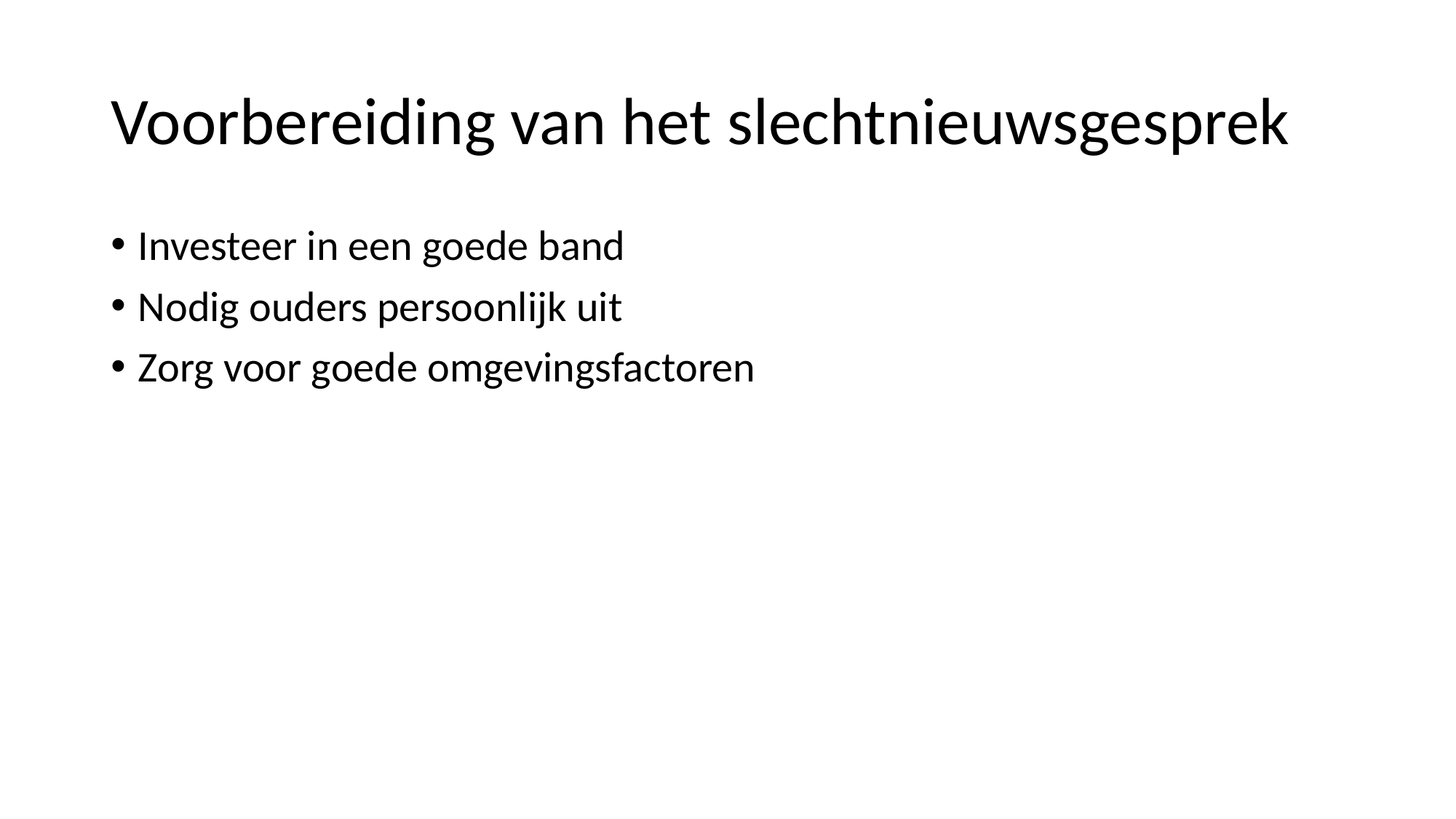

# Voorbereiding van het slechtnieuwsgesprek
Investeer in een goede band
Nodig ouders persoonlijk uit
Zorg voor goede omgevingsfactoren